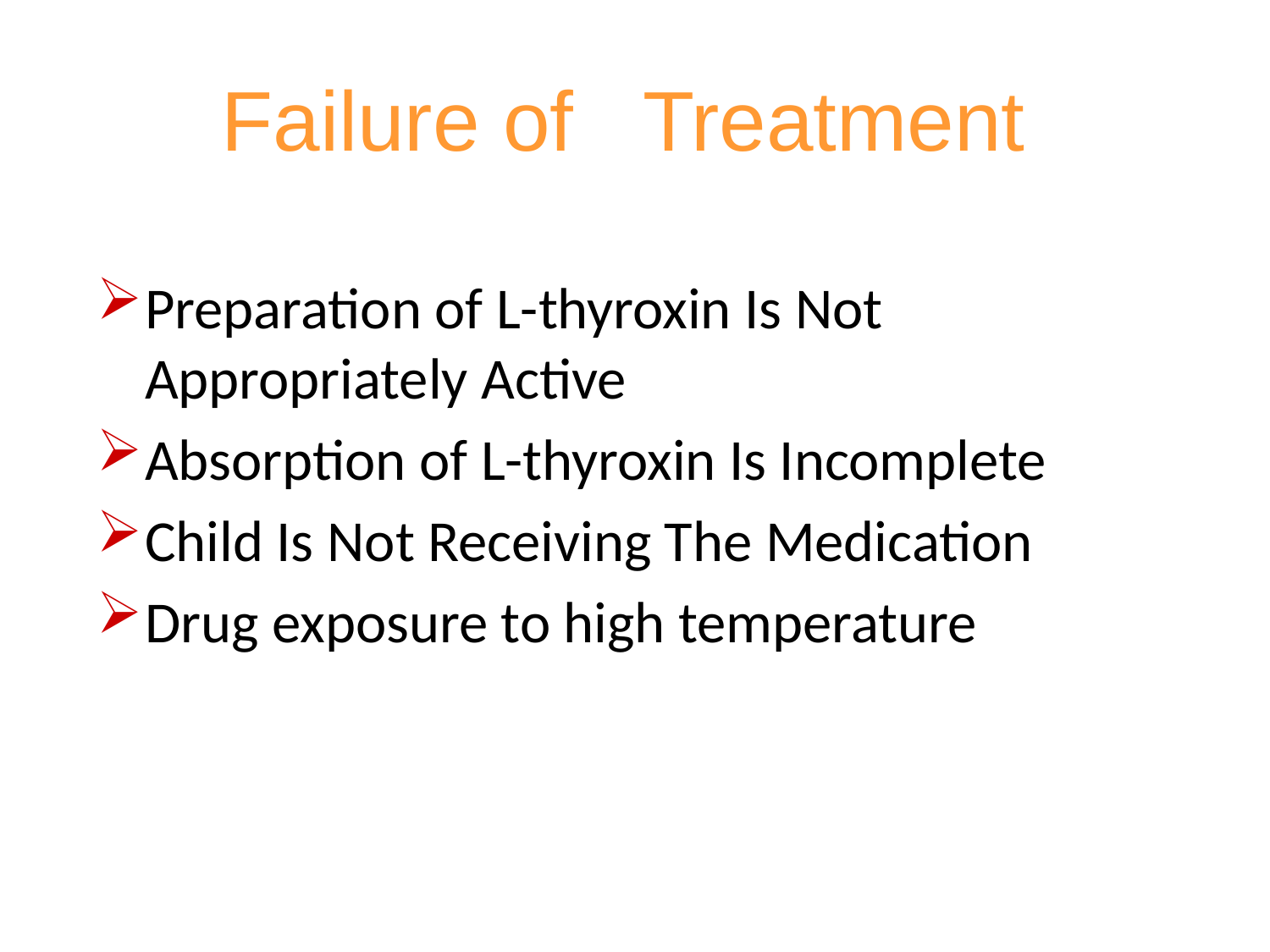

# Failure of   Treatment
Preparation of L-thyroxin Is Not Appropriately Active
Absorption of L-thyroxin Is Incomplete
Child Is Not Receiving The Medication
Drug exposure to high temperature